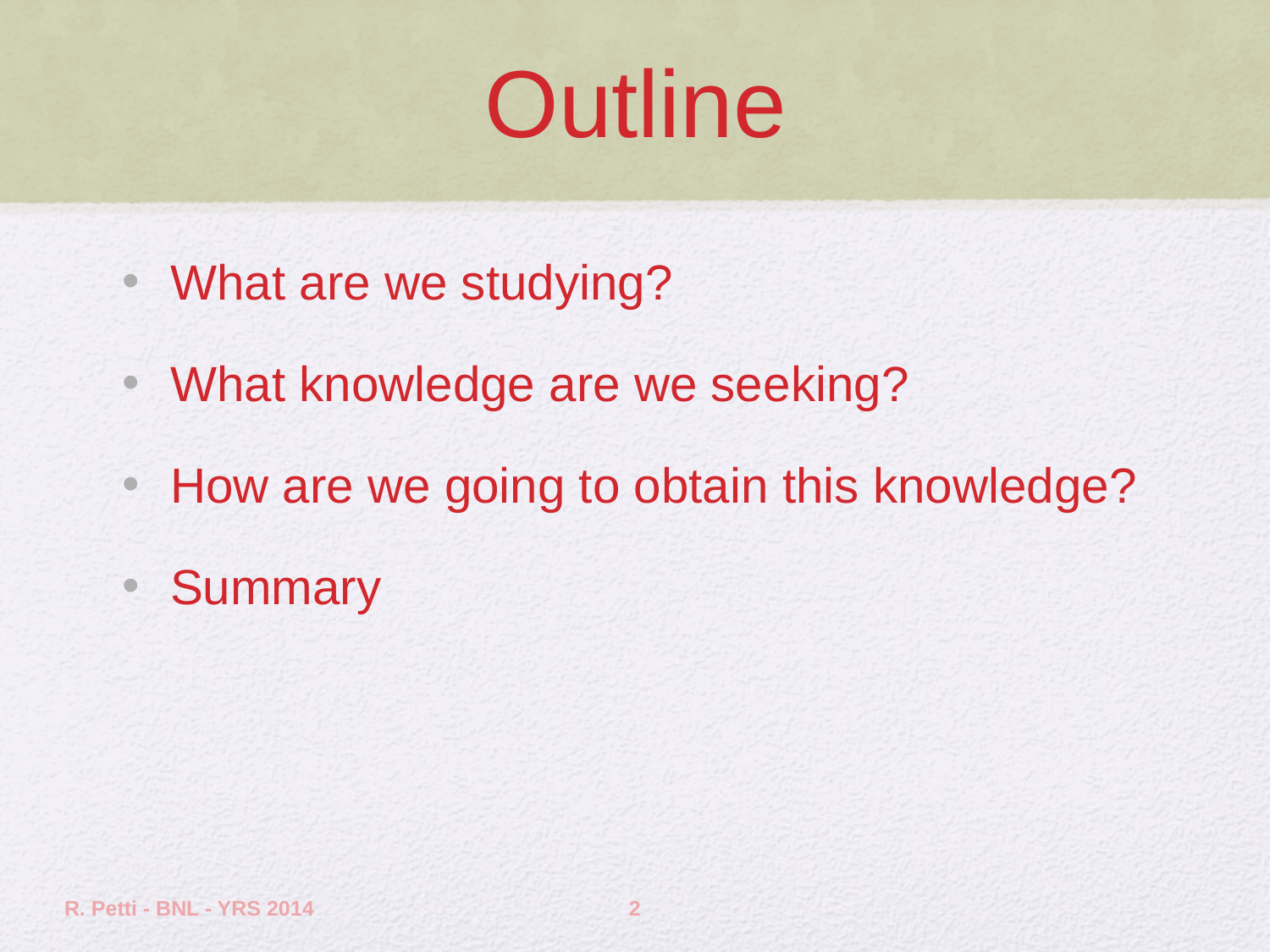

# Outline
What are we studying?
What knowledge are we seeking?
How are we going to obtain this knowledge?
Summary
R. Petti - BNL - YRS 2014
2